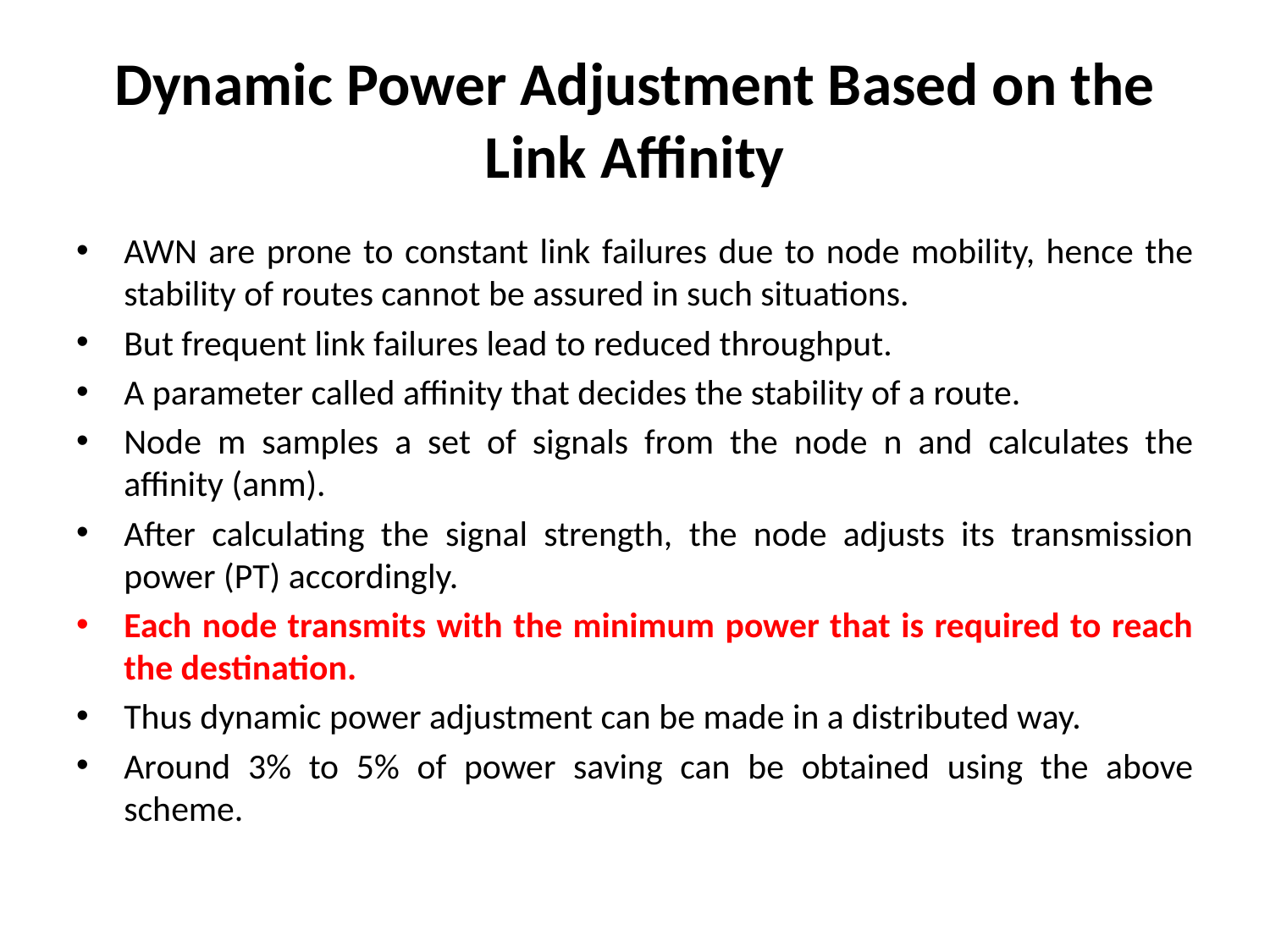

# Dynamic Power Adjustment Based on the Link Affinity
AWN are prone to constant link failures due to node mobility, hence the stability of routes cannot be assured in such situations.
But frequent link failures lead to reduced throughput.
A parameter called affinity that decides the stability of a route.
Node m samples a set of signals from the node n and calculates the affinity (anm).
After calculating the signal strength, the node adjusts its transmission power (PT) accordingly.
Each node transmits with the minimum power that is required to reach the destination.
Thus dynamic power adjustment can be made in a distributed way.
Around 3% to 5% of power saving can be obtained using the above scheme.